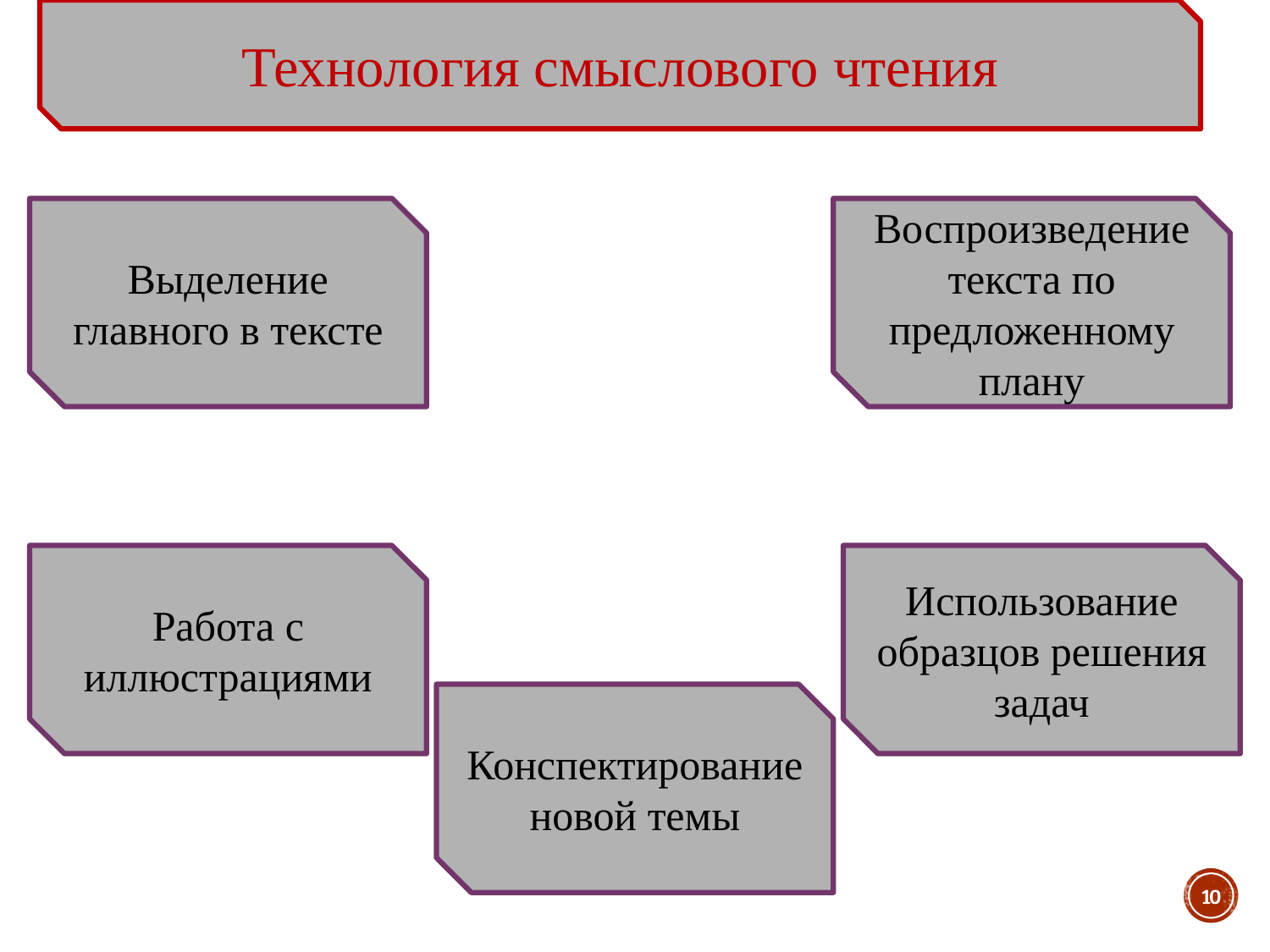

Технология смыслового чтения
Выделение главного в тексте
Воспроизведение текста по предложенному плану
Работа с иллюстрациями
Использование образцов решения задач
Конспектирование новой темы
10